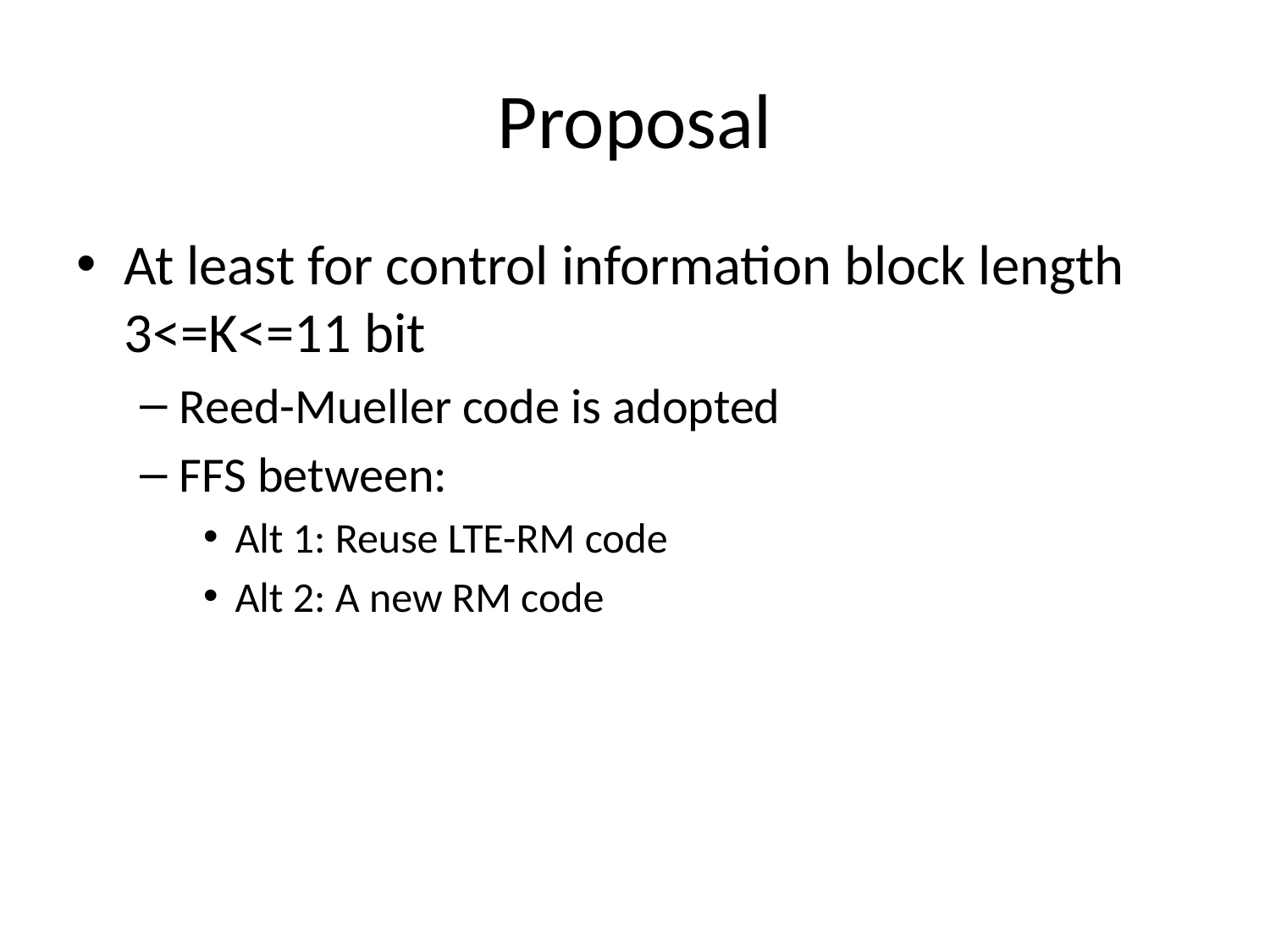

# Proposal
At least for control information block length 3<=K<=11 bit
Reed-Mueller code is adopted
FFS between:
Alt 1: Reuse LTE-RM code
Alt 2: A new RM code